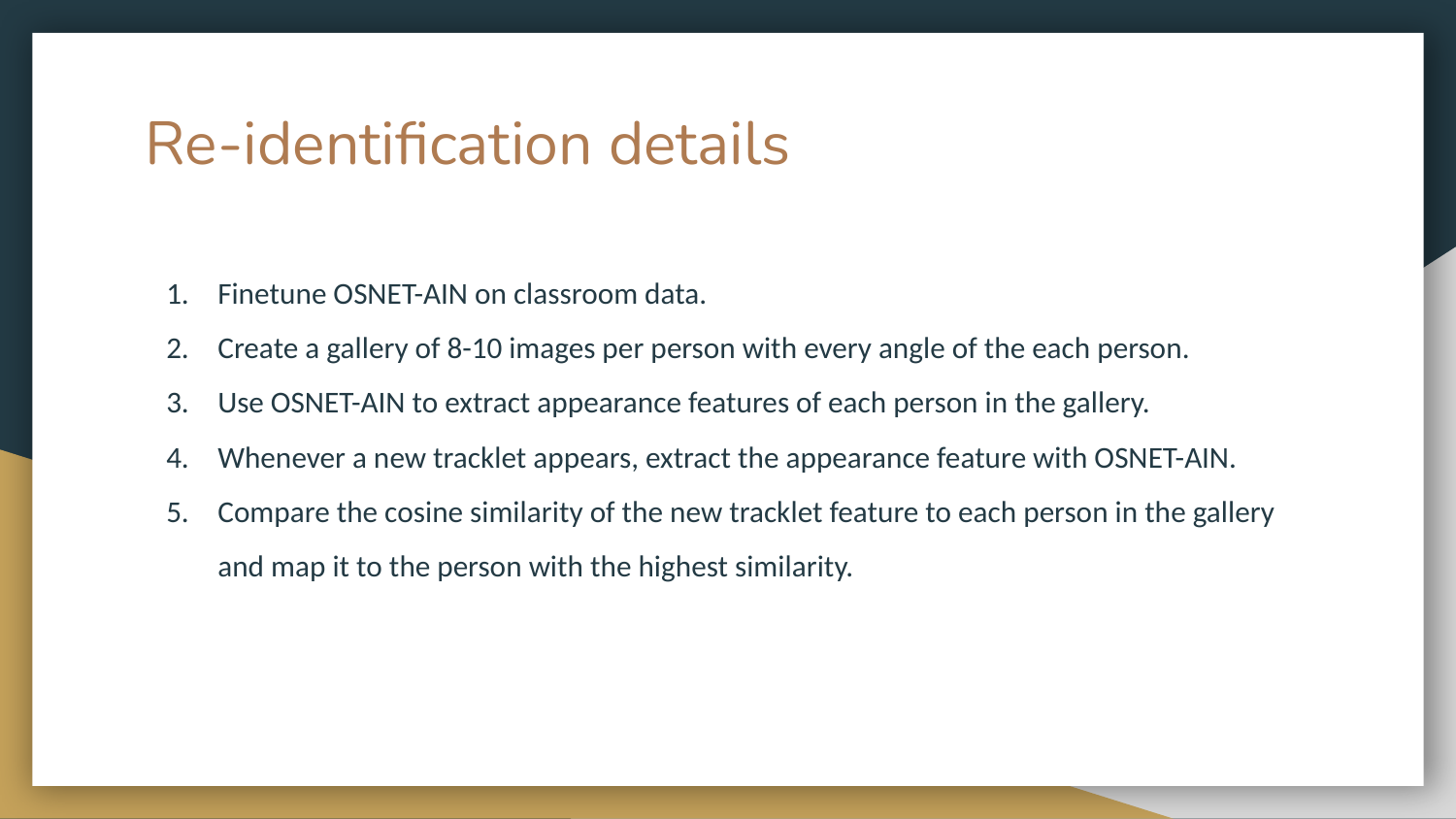

# Re-identification details
Finetune OSNET-AIN on classroom data.
Create a gallery of 8-10 images per person with every angle of the each person.
Use OSNET-AIN to extract appearance features of each person in the gallery.
Whenever a new tracklet appears, extract the appearance feature with OSNET-AIN.
Compare the cosine similarity of the new tracklet feature to each person in the gallery and map it to the person with the highest similarity.